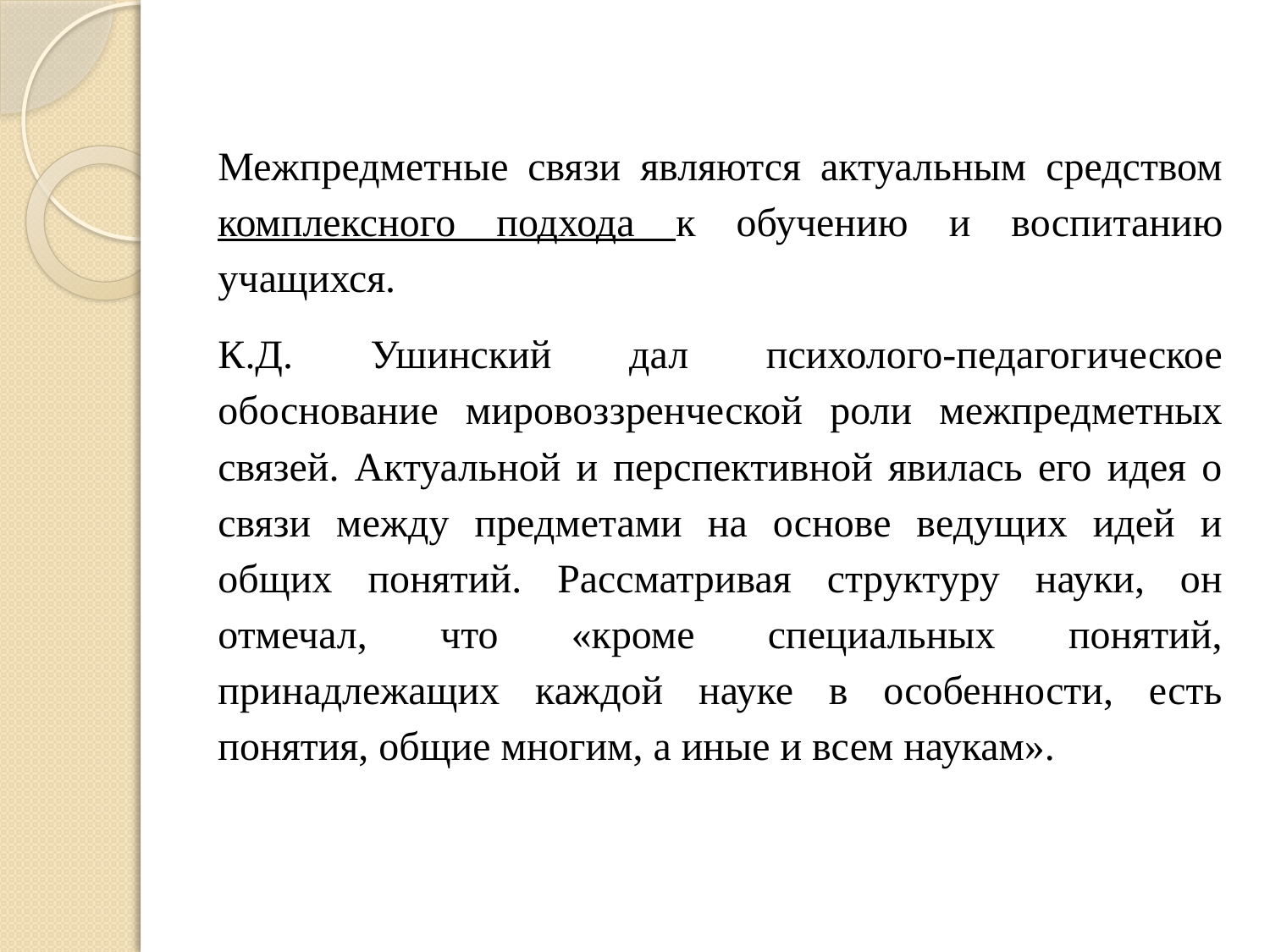

Межпредметные связи являются актуальным средством комплексного подхода к обучению и воспитанию учащихся.
К.Д. Ушинский дал психолого-педагогическое обоснование мировоззренческой роли межпредметных связей. Актуальной и перспективной явилась его идея о связи между предметами на основе ведущих идей и общих понятий. Рассматривая структуру науки, он отмечал, что «кроме специальных понятий, принадлежащих каждой науке в особенности, есть понятия, общие многим, а иные и всем наукам».